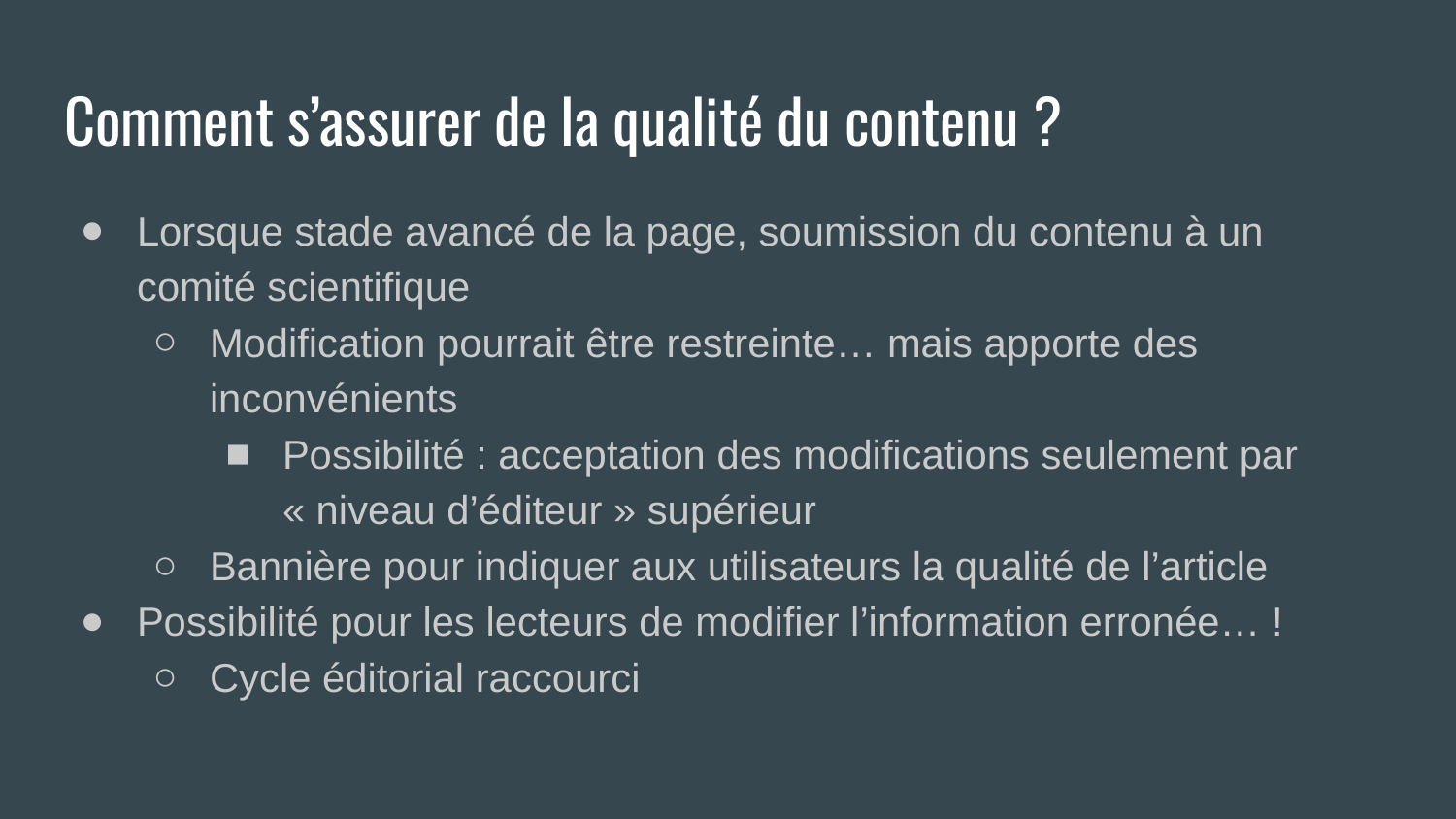

# Comment s’assurer de la qualité du contenu ?
Lorsque stade avancé de la page, soumission du contenu à un comité scientifique
Modification pourrait être restreinte… mais apporte des inconvénients
Possibilité : acceptation des modifications seulement par « niveau d’éditeur » supérieur
Bannière pour indiquer aux utilisateurs la qualité de l’article
Possibilité pour les lecteurs de modifier l’information erronée… !
Cycle éditorial raccourci